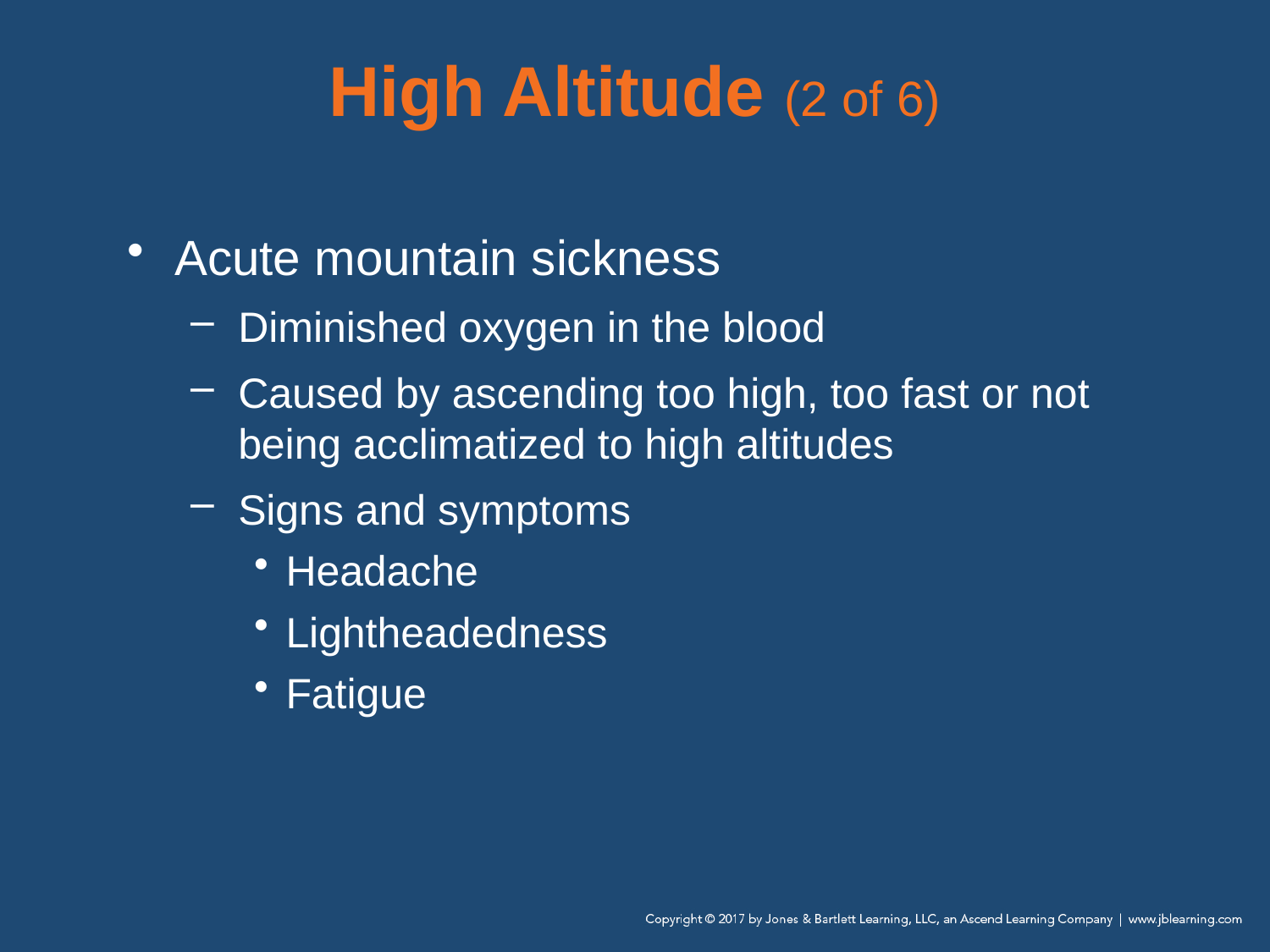

# High Altitude (2 of 6)
Acute mountain sickness
Diminished oxygen in the blood
Caused by ascending too high, too fast or not being acclimatized to high altitudes
Signs and symptoms
Headache
Lightheadedness
Fatigue